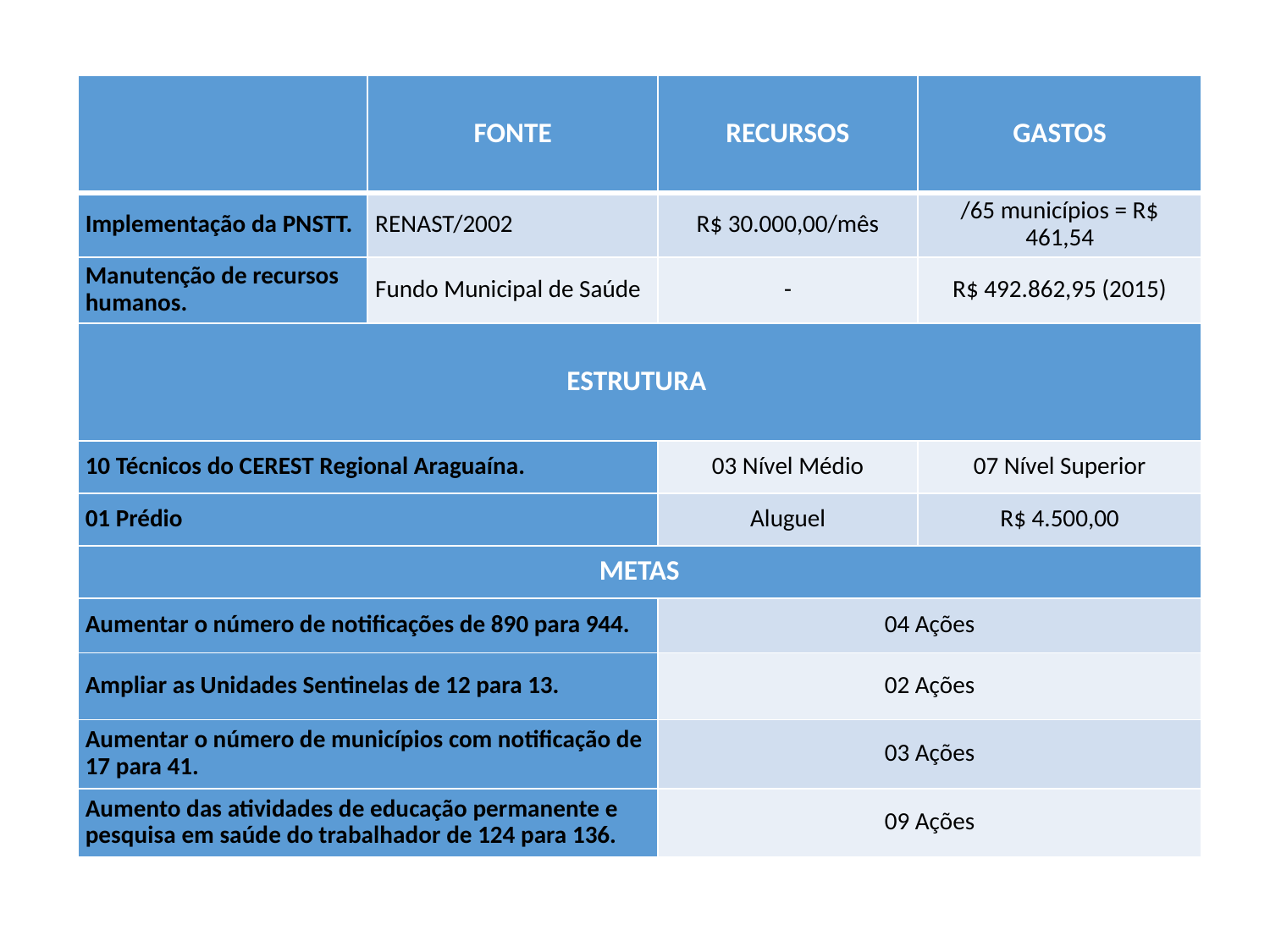

|  | FONTE | RECURSOS | GASTOS |
| --- | --- | --- | --- |
| Implementação da PNSTT. | RENAST/2002 | R$ 30.000,00/mês | /65 municípios = R$ 461,54 |
| Manutenção de recursos humanos. | Fundo Municipal de Saúde | - | R$ 492.862,95 (2015) |
| ESTRUTURA |  |  |  |
| 10 Técnicos do CEREST Regional Araguaína. |  | 03 Nível Médio | 07 Nível Superior |
| 01 Prédio |  | Aluguel | R$ 4.500,00 |
| METAS |  |  |  |
| Aumentar o número de notificações de 890 para 944. |  | 04 Ações |  |
| Ampliar as Unidades Sentinelas de 12 para 13. |  | 02 Ações |  |
| Aumentar o número de municípios com notificação de 17 para 41. |  | 03 Ações |  |
| Aumento das atividades de educação permanente e pesquisa em saúde do trabalhador de 124 para 136. |  | 09 Ações |  |